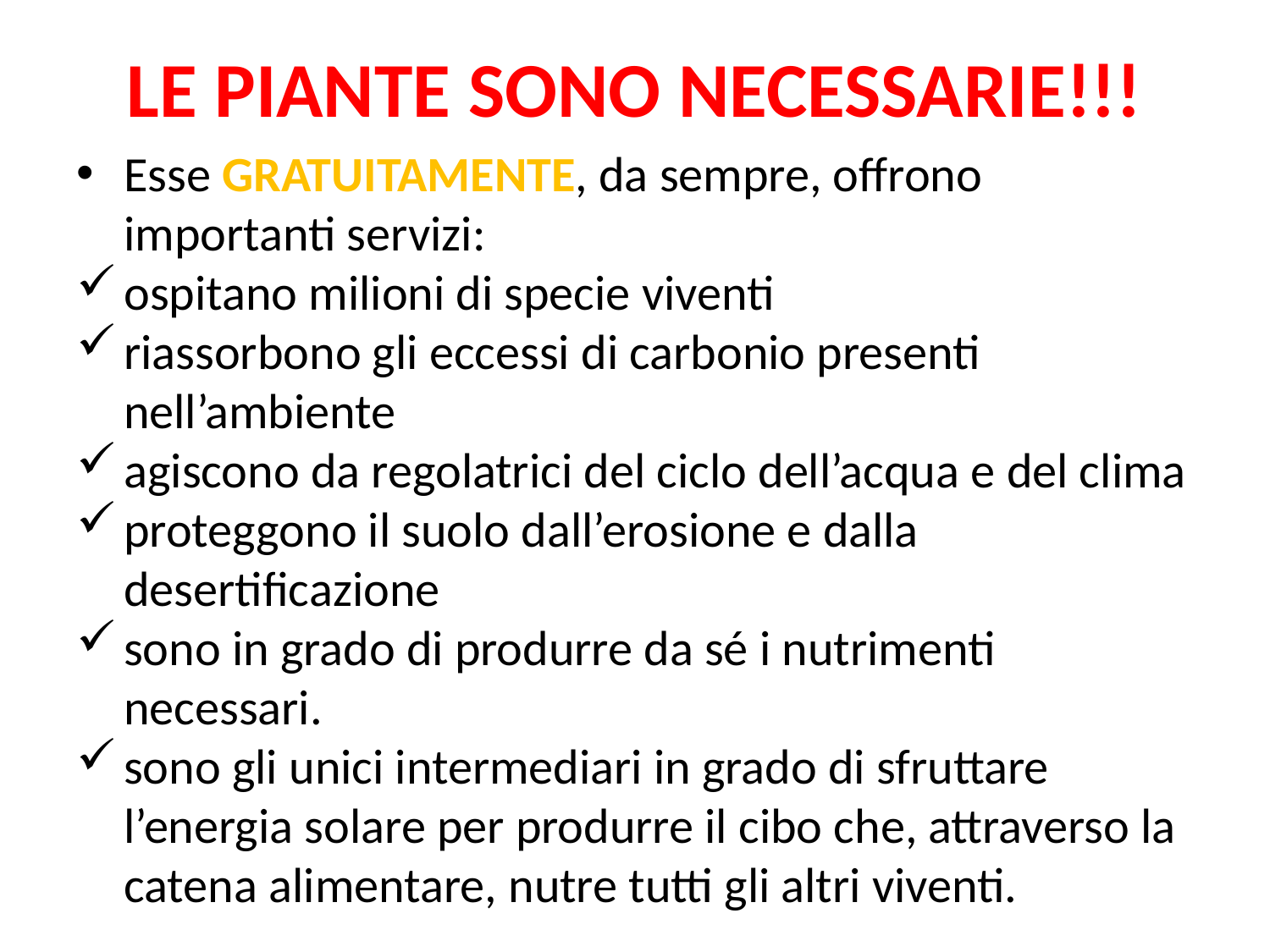

# LE PIANTE SONO NECESSARIE!!!
Esse GRATUITAMENTE, da sempre, offrono importanti servizi:
ospitano milioni di specie viventi
riassorbono gli eccessi di carbonio presenti nell’ambiente
agiscono da regolatrici del ciclo dell’acqua e del clima
proteggono il suolo dall’erosione e dalla desertificazione
sono in grado di produrre da sé i nutrimenti necessari.
sono gli unici intermediari in grado di sfruttare l’energia solare per produrre il cibo che, attraverso la catena alimentare, nutre tutti gli altri viventi.